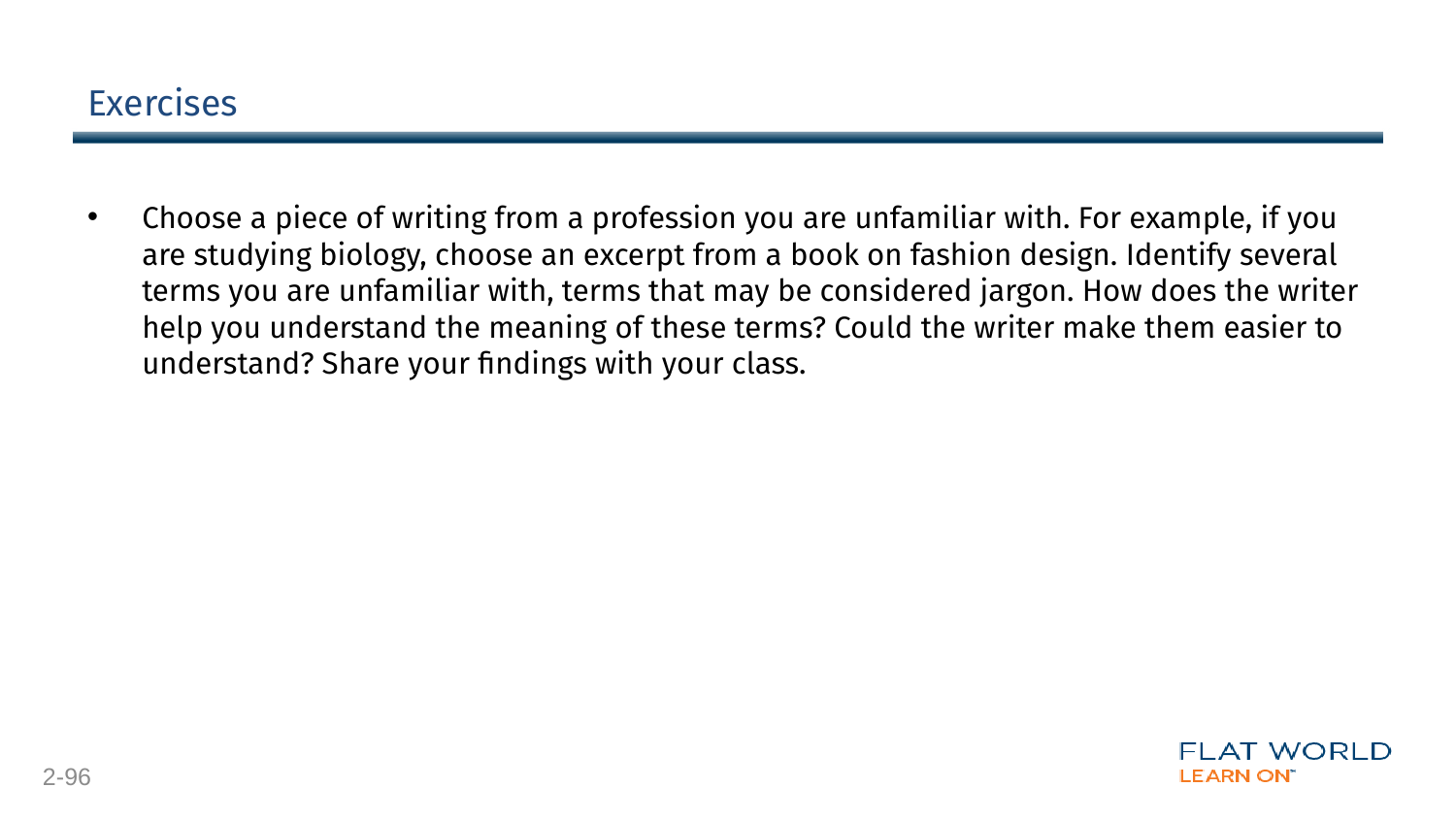

# Exercises
Choose a piece of writing from a profession you are unfamiliar with. For example, if you are studying biology, choose an excerpt from a book on fashion design. Identify several terms you are unfamiliar with, terms that may be considered jargon. How does the writer help you understand the meaning of these terms? Could the writer make them easier to understand? Share your findings with your class.

2-96